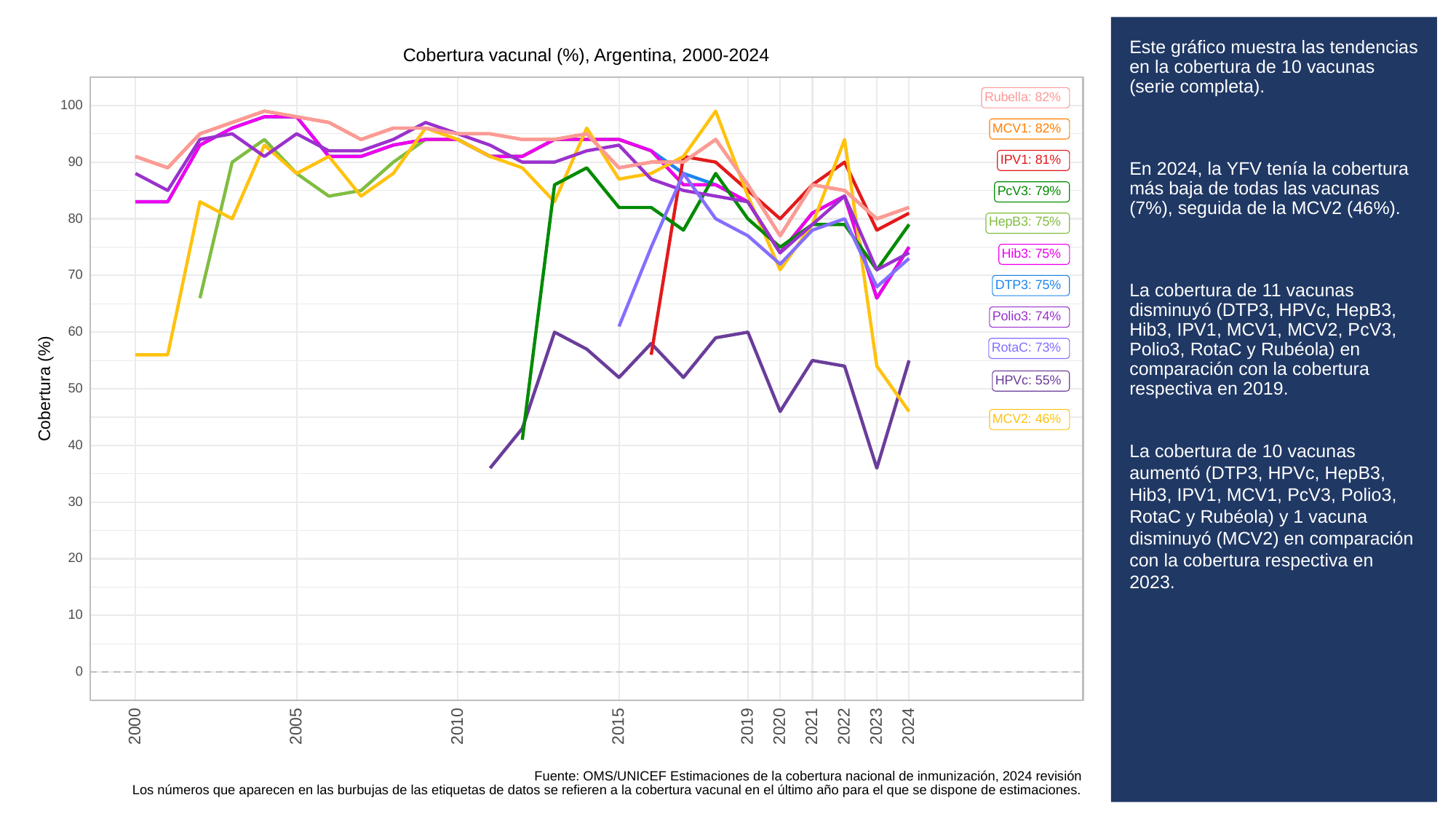

# Este gráfico muestra las tendencias en la cobertura de 10 vacunas (serie completa).

En 2024, la YFV tenía la cobertura más baja de todas las vacunas (7%), seguida de la MCV2 (46%).

La cobertura de 11 vacunas disminuyó (DTP3, HPVc, HepB3, Hib3, IPV1, MCV1, MCV2, PcV3, Polio3, RotaC y Rubéola) en comparación con la cobertura respectiva en 2019.

La cobertura de 10 vacunas aumentó (DTP3, HPVc, HepB3, Hib3, IPV1, MCV1, PcV3, Polio3, RotaC y Rubéola) y 1 vacuna disminuyó (MCV2) en comparación con la cobertura respectiva en 2023.

Cobertura vacunal (%), Argentina, 2000-2024

Rubella: 82%

100

MCV1: 82%

IPV1: 81%

90

PcV3: 79%

80
HepB3: 75%

Hib3: 75%

70

DTP3: 75%

Polio3: 74%
60

RotaC: 73%

HPVc: 55%
Cobertura (%)
50

MCV2: 46%

40

30

20

10

0

2023
2000
2005
2010
2015
2019
2020
2021
2022
2024
Fuente: OMS/UNICEF Estimaciones de la cobertura nacional de inmunización, 2024 revisión
Los números que aparecen en las burbujas de las etiquetas de datos se refieren a la cobertura vacunal en el último año para el que se dispone de estimaciones.